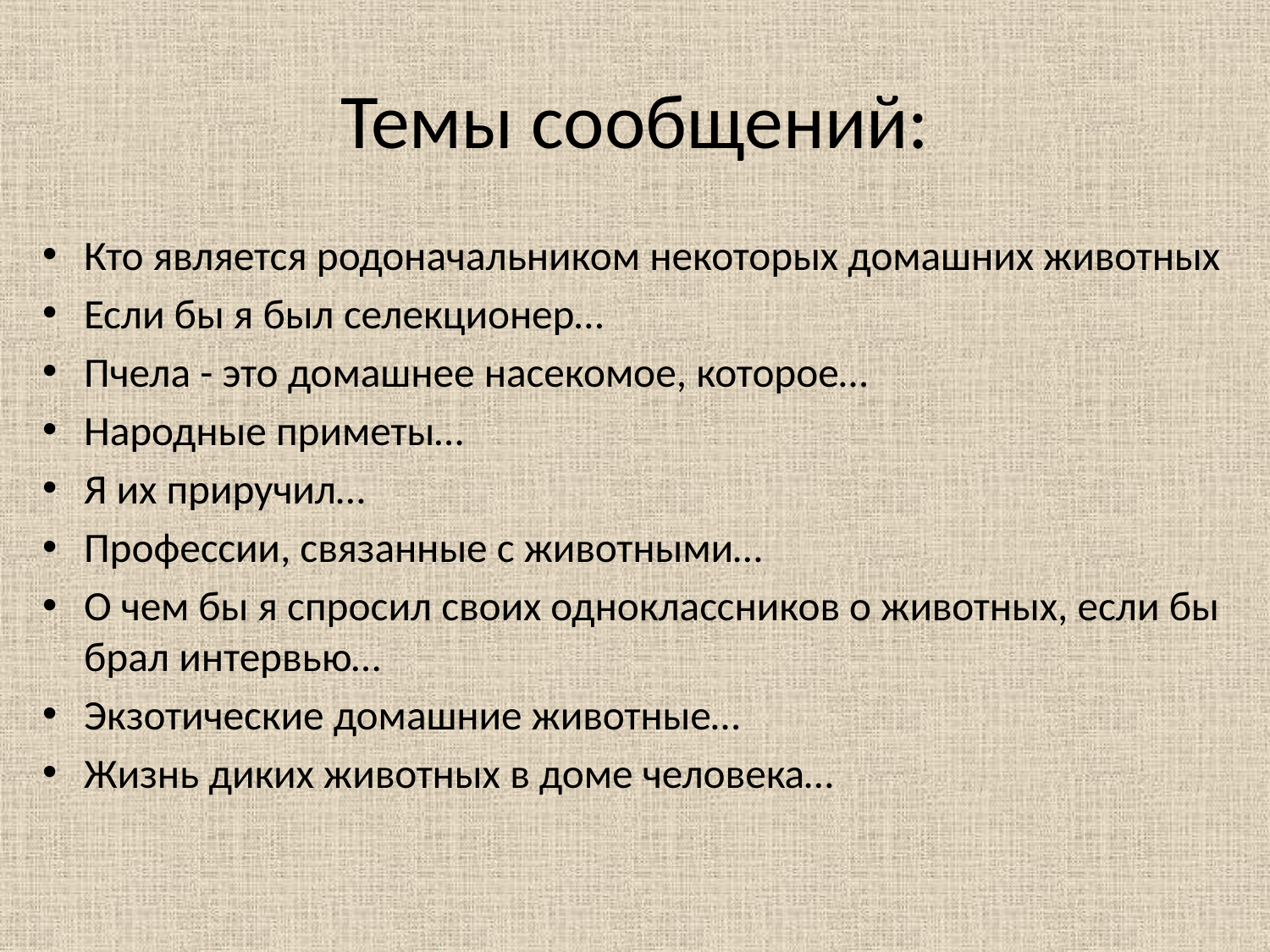

# Темы сообщений:
Кто является родоначальником некоторых домашних животных
Если бы я был селекционер…
Пчела - это домашнее насекомое, которое…
Народные приметы…
Я их приручил…
Профессии, связанные с животными…
О чем бы я спросил своих одноклассников о животных, если бы брал интервью…
Экзотические домашние животные…
Жизнь диких животных в доме человека…